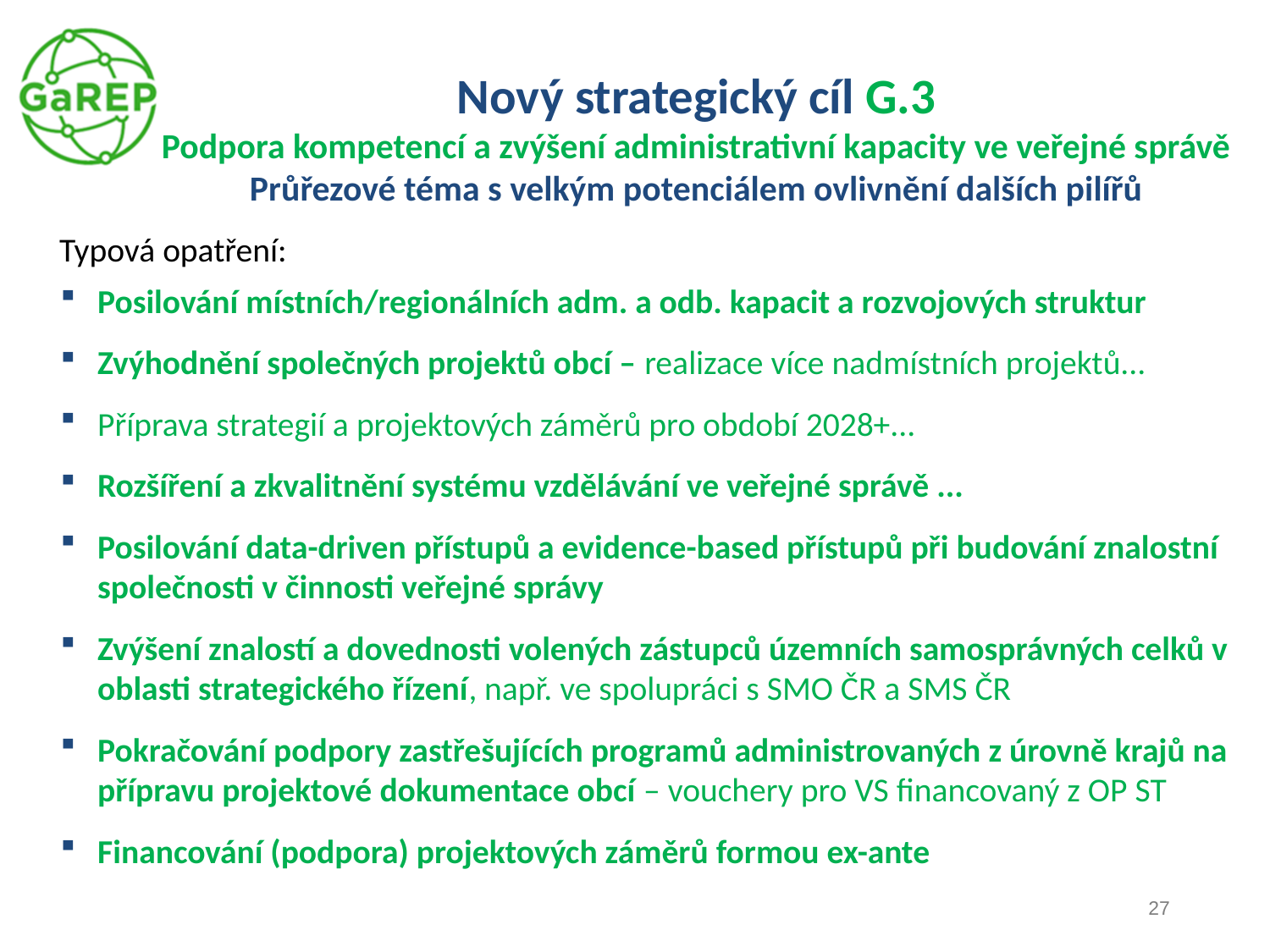

# Nový strategický cíl G.3 Podpora kompetencí a zvýšení administrativní kapacity ve veřejné správě Průřezové téma s velkým potenciálem ovlivnění dalších pilířů

Typová opatření:
Posilování místních/regionálních adm. a odb. kapacit a rozvojových struktur
Zvýhodnění společných projektů obcí – realizace více nadmístních projektů...
Příprava strategií a projektových záměrů pro období 2028+...
Rozšíření a zkvalitnění systému vzdělávání ve veřejné správě ...
Posilování data-driven přístupů a evidence-based přístupů při budování znalostní společnosti v činnosti veřejné správy
Zvýšení znalostí a dovednosti volených zástupců územních samosprávných celků v oblasti strategického řízení, např. ve spolupráci s SMO ČR a SMS ČR
Pokračování podpory zastřešujících programů administrovaných z úrovně krajů na přípravu projektové dokumentace obcí – vouchery pro VS financovaný z OP ST
Financování (podpora) projektových záměrů formou ex-ante

27